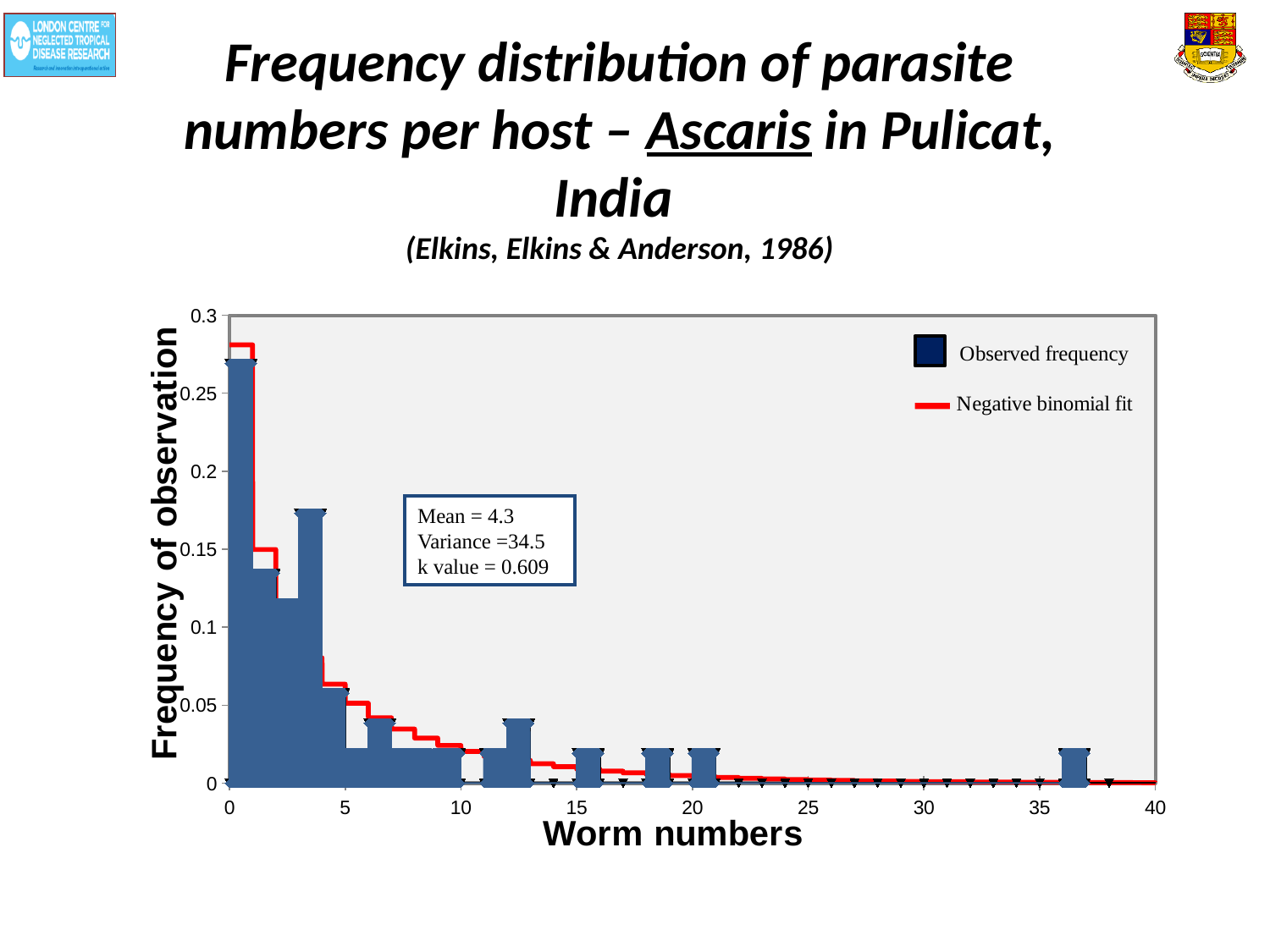

# Frequency distribution of parasite numbers per host – Ascaris in Pulicat, India (Elkins, Elkins & Anderson, 1986)

### Chart:

| Category |  |  |  |  |
|---|---|---|---|---|
Mean = 4.3
Variance =34.5
k value = 0.609